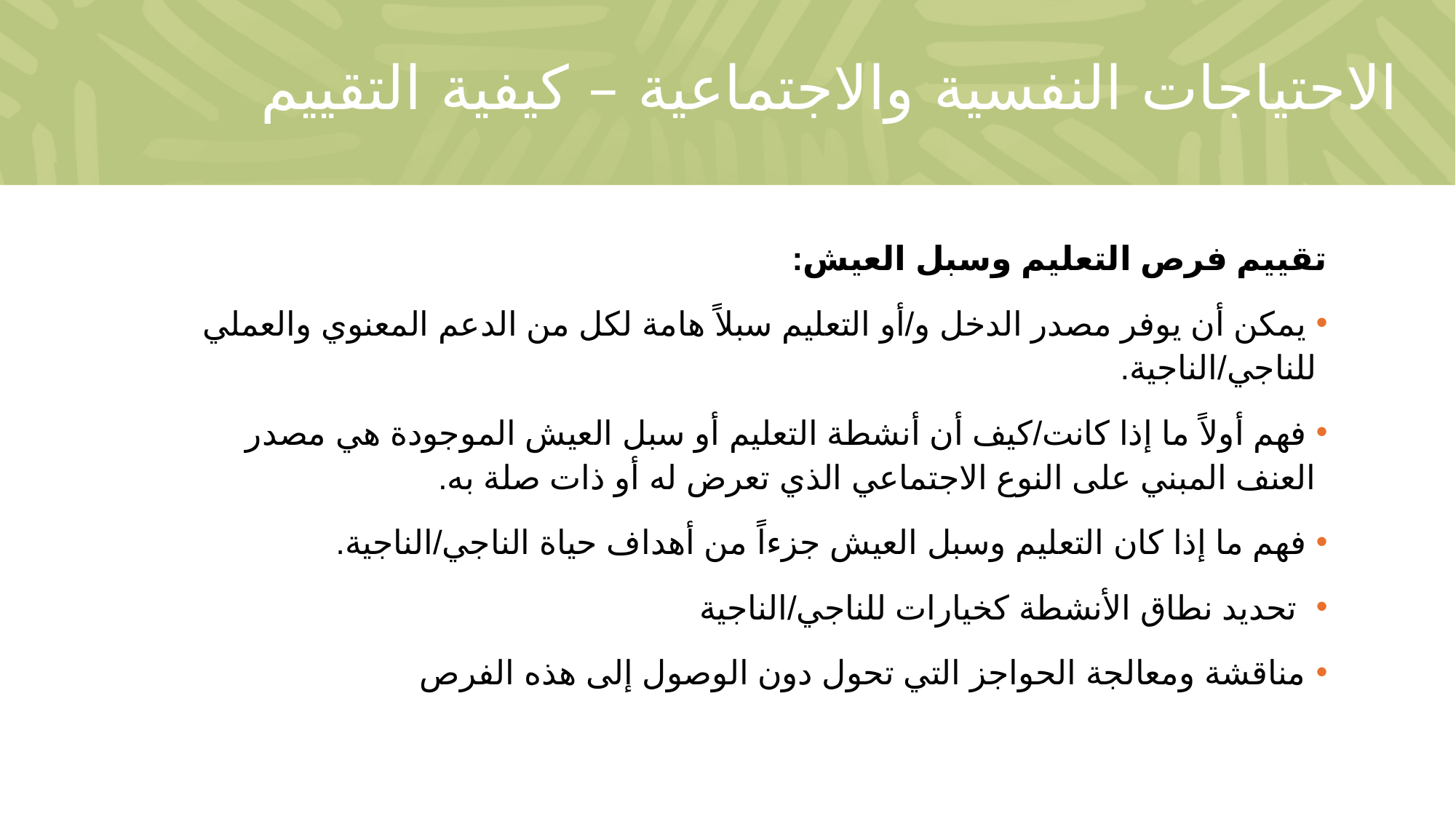

# الاحتياجات النفسية والاجتماعية – كيفية التقييم
تقييم فرص التعليم وسبل العيش:
 يمكن أن يوفر مصدر الدخل و/أو التعليم سبلاً هامة لكل من الدعم المعنوي والعملي للناجي/الناجية.
 فھم أولاً ما إذا کانت/كيف أن أنشطة التعلیم أو سبل العیش الموجودة هي مصدر العنف المبني علی النوع الاجتماعي الذي تعرض له أو ذات صلة به.
 فهم ما إذا كان التعليم وسبل العيش جزءاً من أهداف حياة الناجي/الناجية.
  تحديد نطاق الأنشطة كخيارات للناجي/الناجية
 مناقشة ومعالجة الحواجز التي تحول دون الوصول إلى هذه الفرص